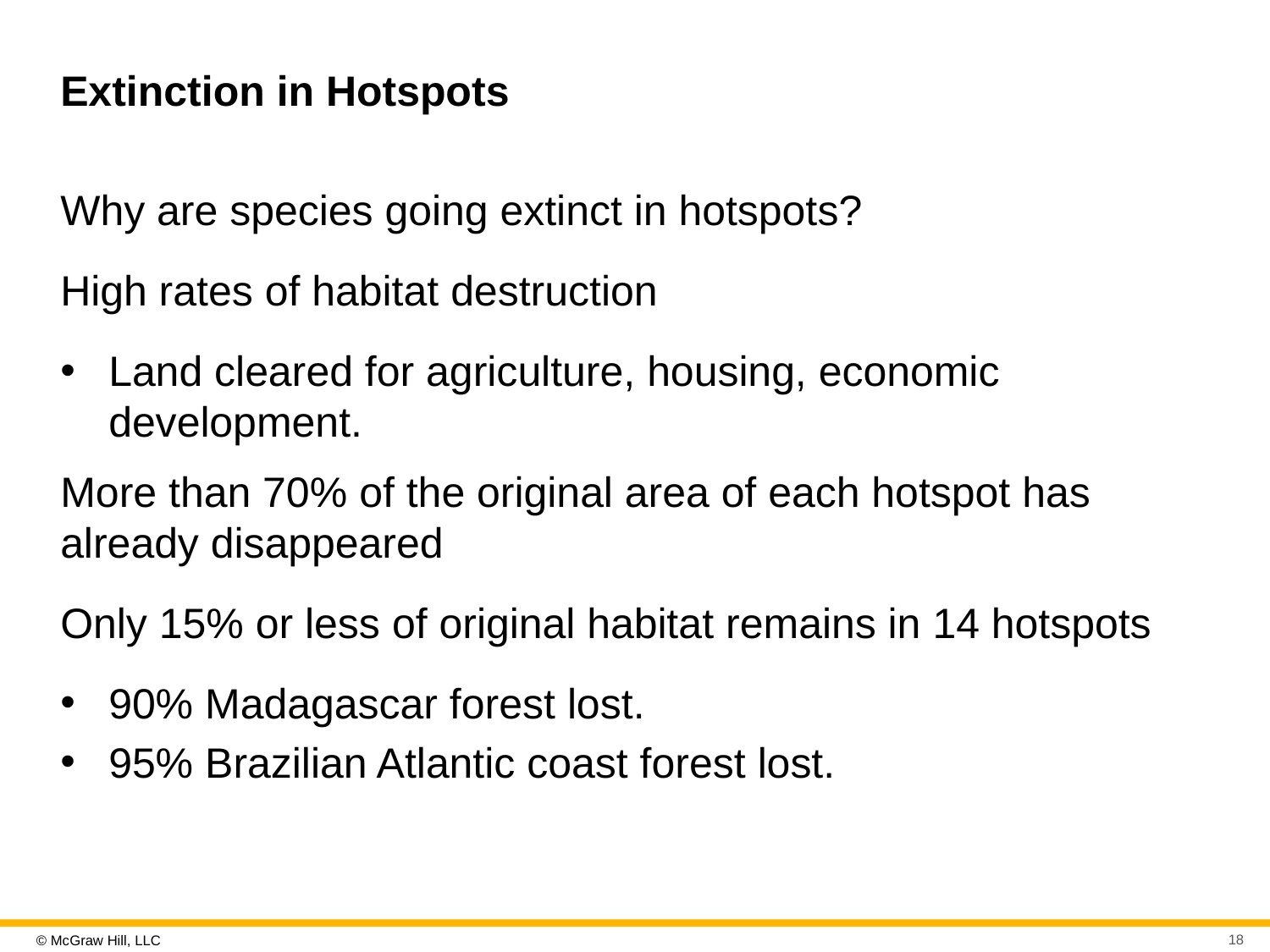

# Extinction in Hotspots
Why are species going extinct in hotspots?
High rates of habitat destruction
Land cleared for agriculture, housing, economic development.
More than 70% of the original area of each hotspot has already disappeared
Only 15% or less of original habitat remains in 14 hotspots
90% Madagascar forest lost.
95% Brazilian Atlantic coast forest lost.
18